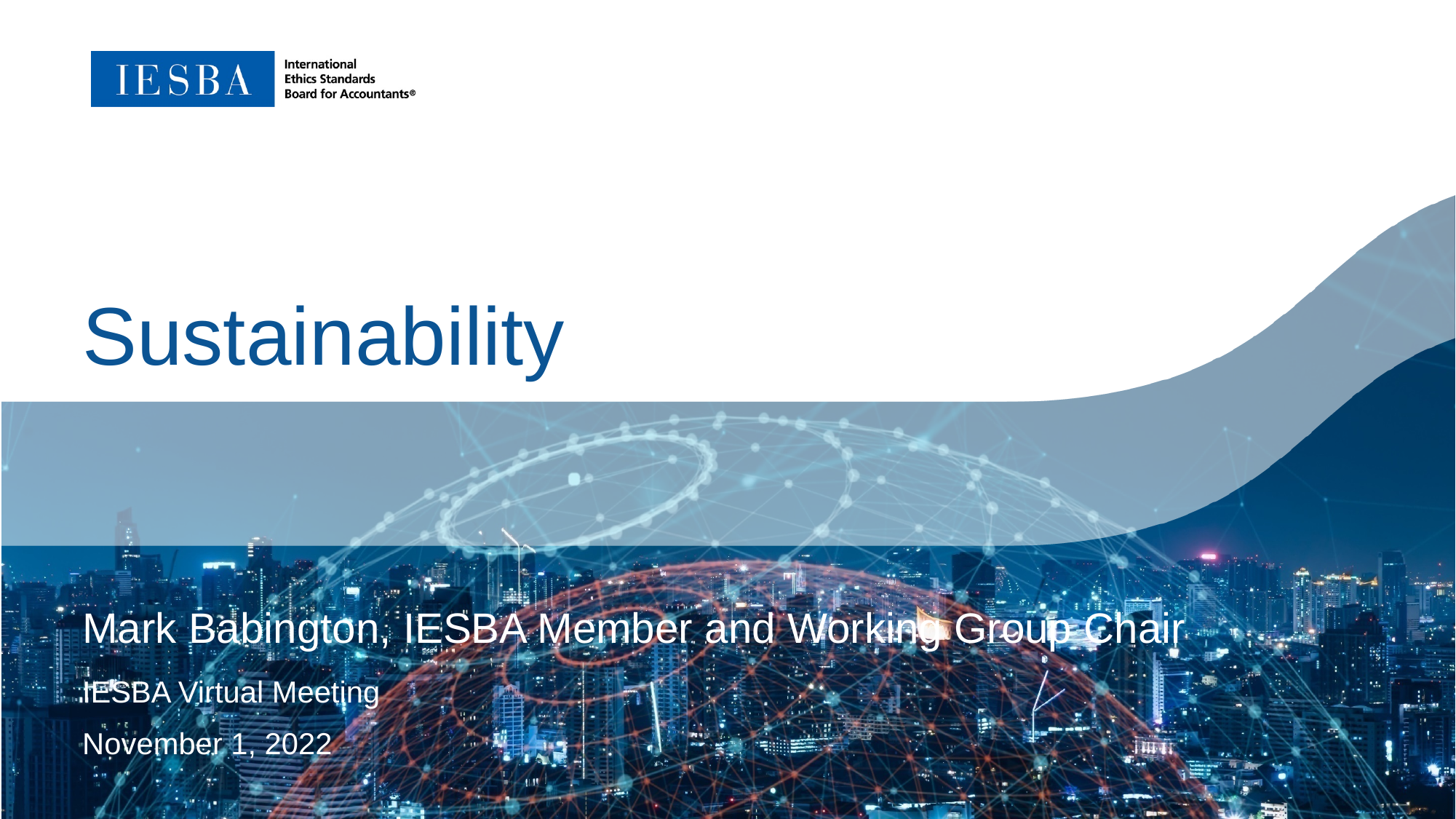

Sustainability

Mark Babington, IESBA Member and Working Group Chair
IESBA Virtual Meeting
November 1, 2022